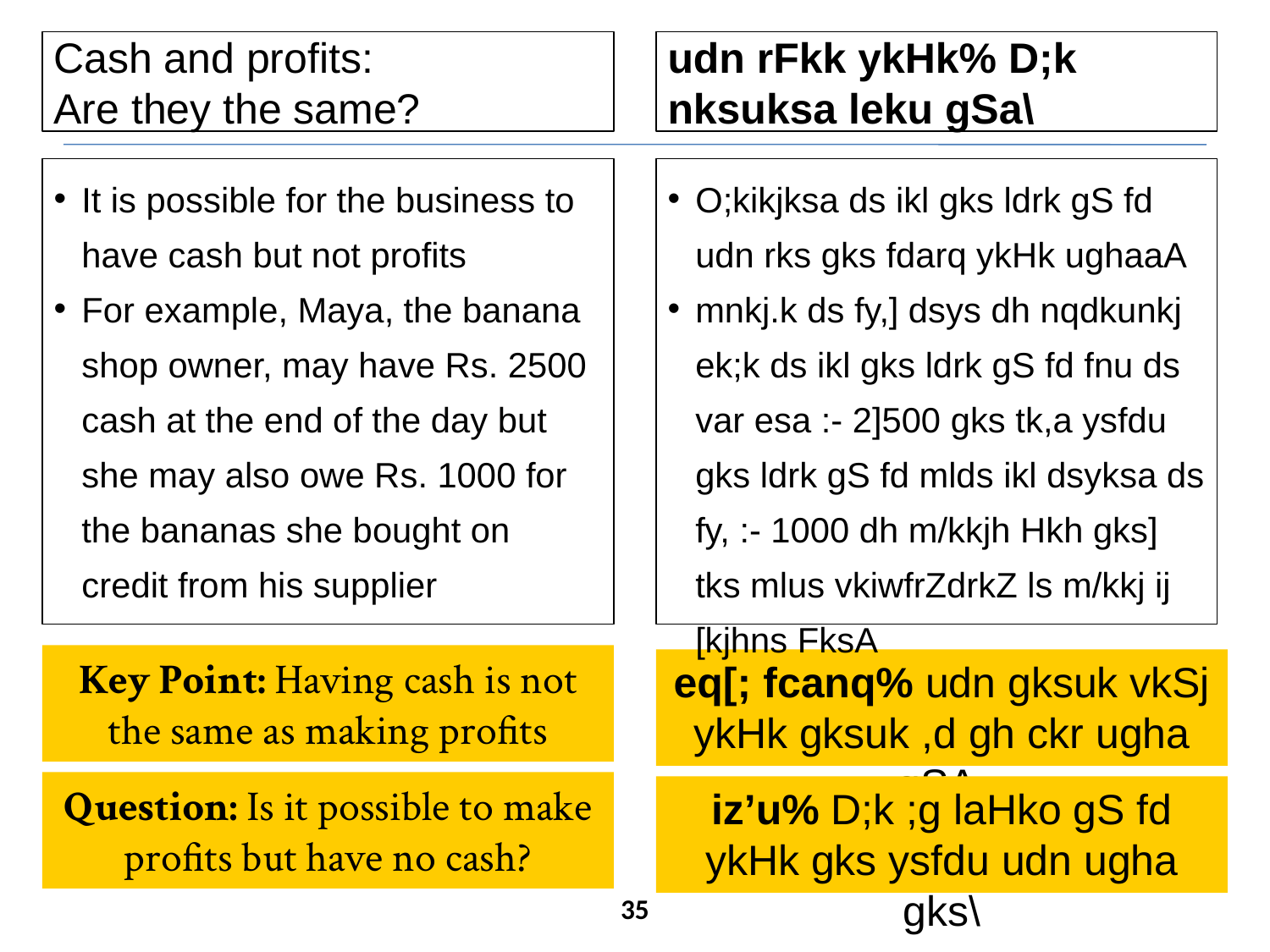

# Cash and profits: Are they the same?
udn rFkk ykHk% D;k nksuksa leku gSa\
It is possible for the business to  have cash but not profits
For example, Maya, the banana shop owner, may have Rs. 2500 cash at the end of the day but she may also owe Rs. 1000 for the bananas she bought on credit from his supplier
O;kikjksa ds ikl gks ldrk gS fd udn rks gks fdarq ykHk ughaaA
mnkj.k ds fy,] dsys dh nqdkunkj ek;k ds ikl gks ldrk gS fd fnu ds var esa :- 2]500 gks tk,a ysfdu gks ldrk gS fd mlds ikl dsyksa ds fy, :- 1000 dh m/kkjh Hkh gks] tks mlus vkiwfrZdrkZ ls m/kkj ij [kjhns FksA
Key Point: Having cash is not the same as making profits
eq[; fcanq% udn gksuk vkSj ykHk gksuk ,d gh ckr ugha gSA
Question: Is it possible to make profits but have no cash?
iz’u% D;k ;g laHko gS fd ykHk gks ysfdu udn ugha gks\
35